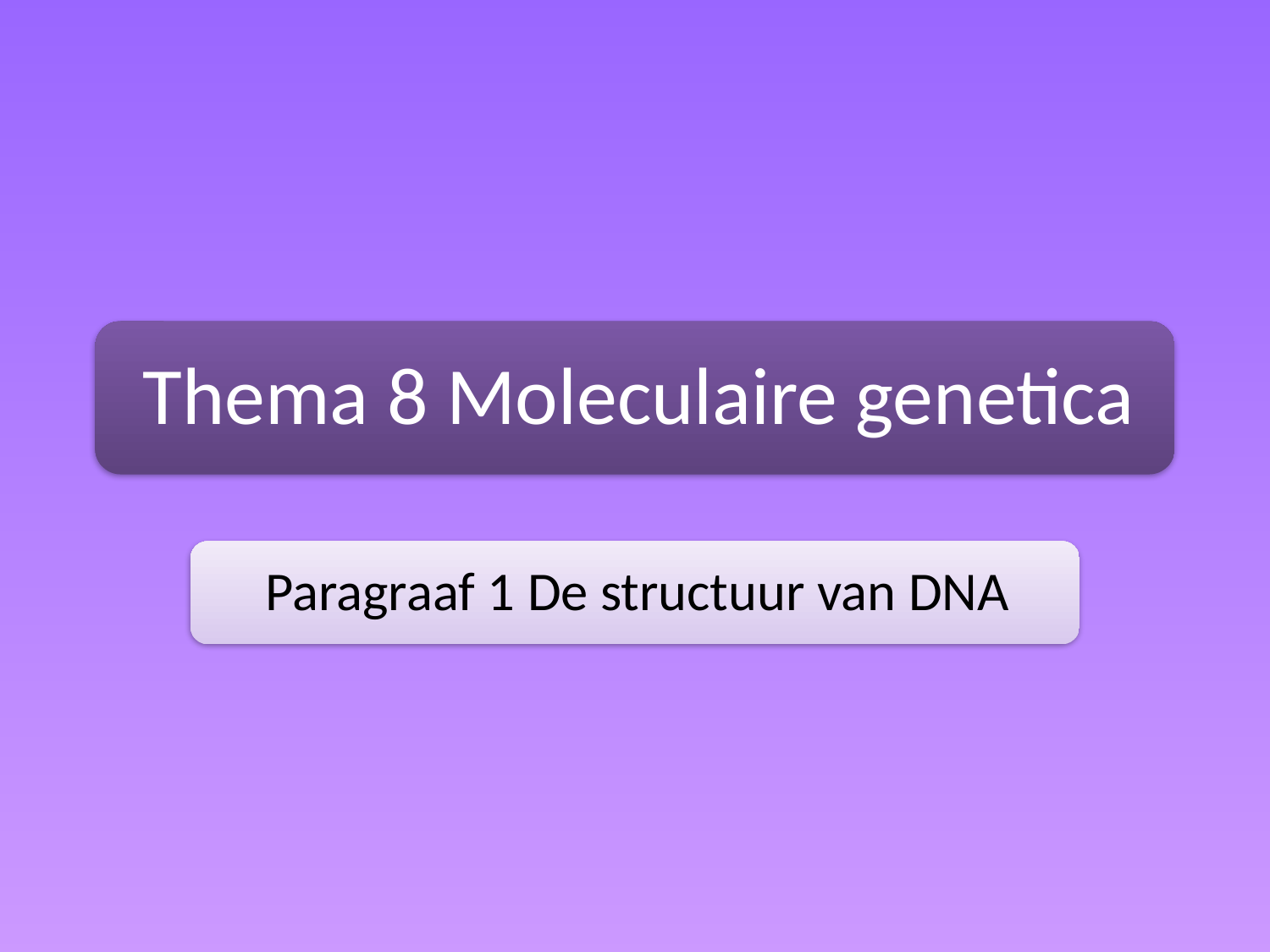

Thema 8 Moleculaire genetica
Paragraaf 1 De structuur van DNA